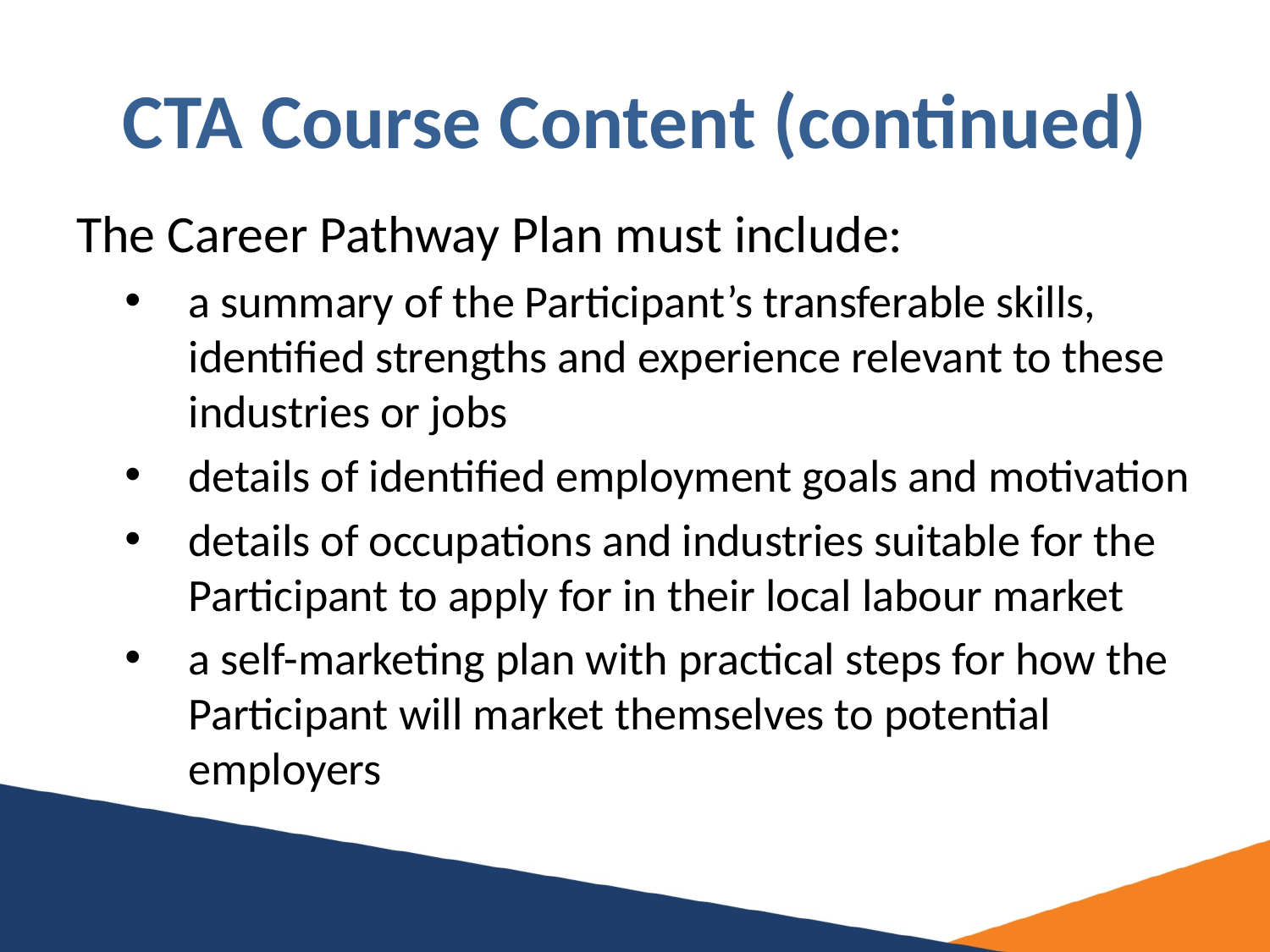

# CTA Course Content (continued)
The Career Pathway Plan must include:
a summary of the Participant’s transferable skills, identified strengths and experience relevant to these industries or jobs
details of identified employment goals and motivation
details of occupations and industries suitable for the Participant to apply for in their local labour market
a self-marketing plan with practical steps for how the Participant will market themselves to potential employers